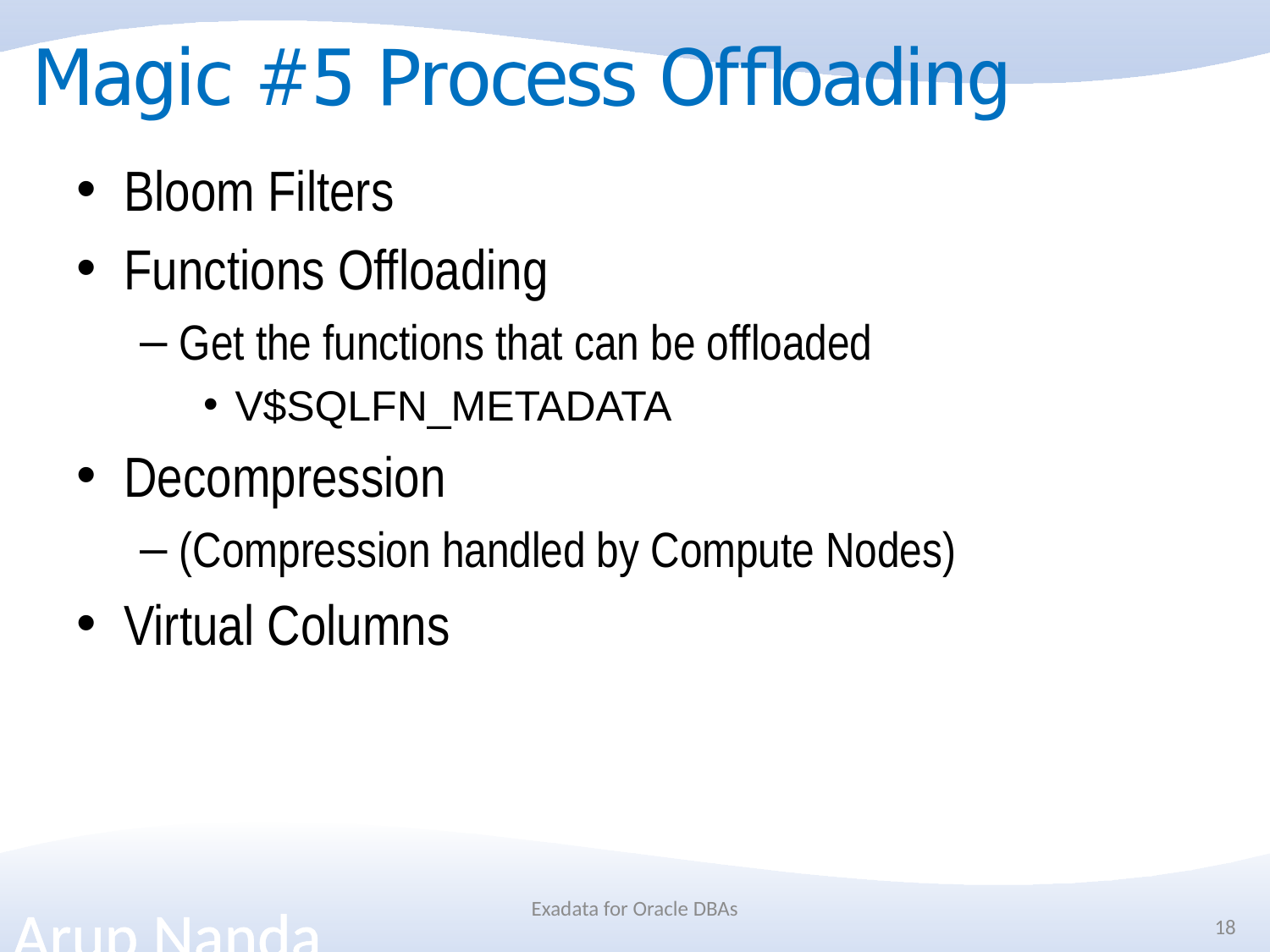

# Magic #5 Process Offloading
Bloom Filters
Functions Offloading
Get the functions that can be offloaded
V$SQLFN_METADATA
Decompression
(Compression handled by Compute Nodes)
Virtual Columns
Exadata for Oracle DBAs
18